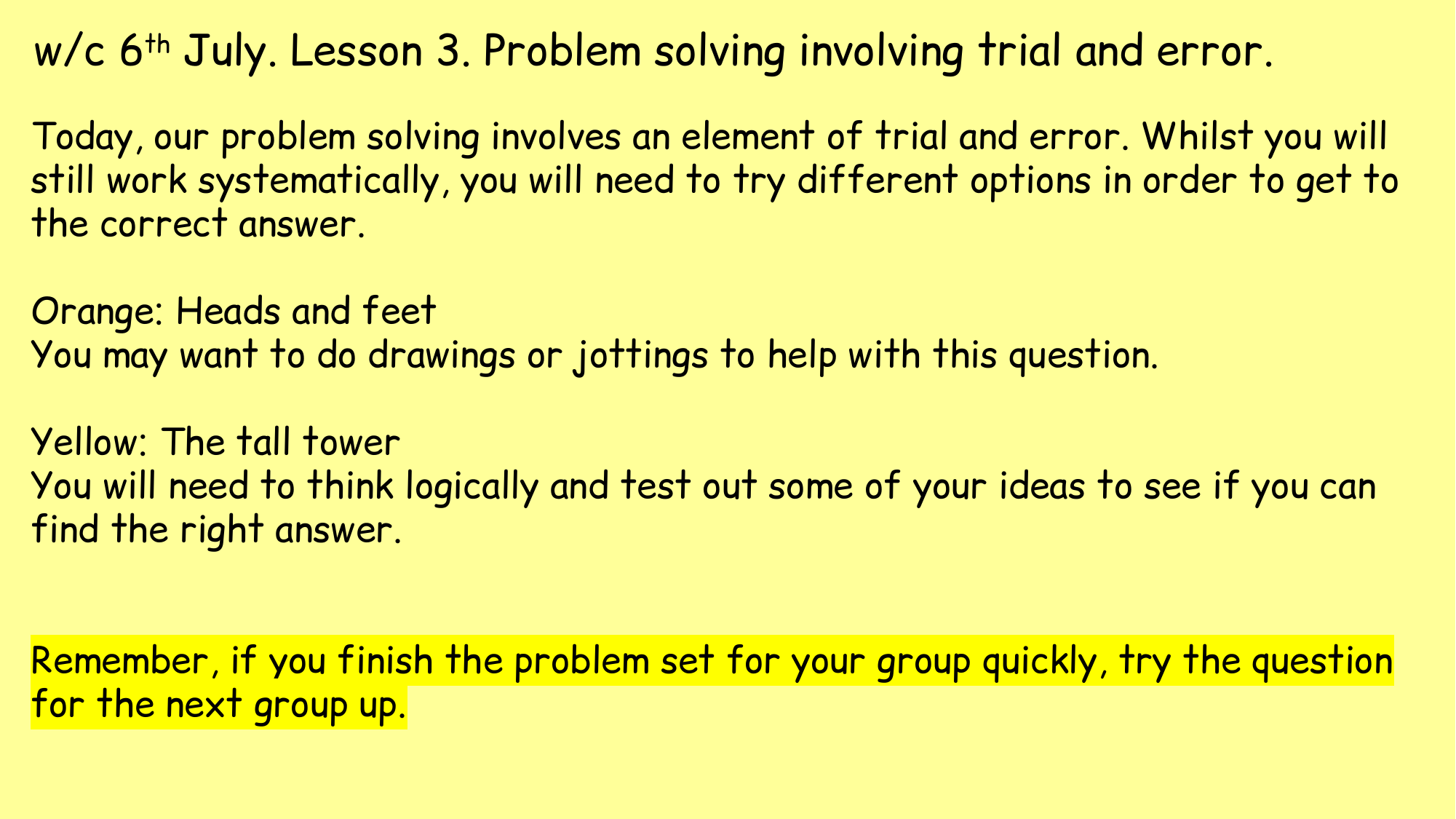

w/c 6th July. Lesson 3. Problem solving involving trial and error.
Today, our problem solving involves an element of trial and error. Whilst you will still work systematically, you will need to try different options in order to get to the correct answer.

Orange: Heads and feet
You may want to do drawings or jottings to help with this question.

Yellow: The tall tower
You will need to think logically and test out some of your ideas to see if you can find the right answer.

Remember, if you finish the problem set for your group quickly, try the question for the next group up.